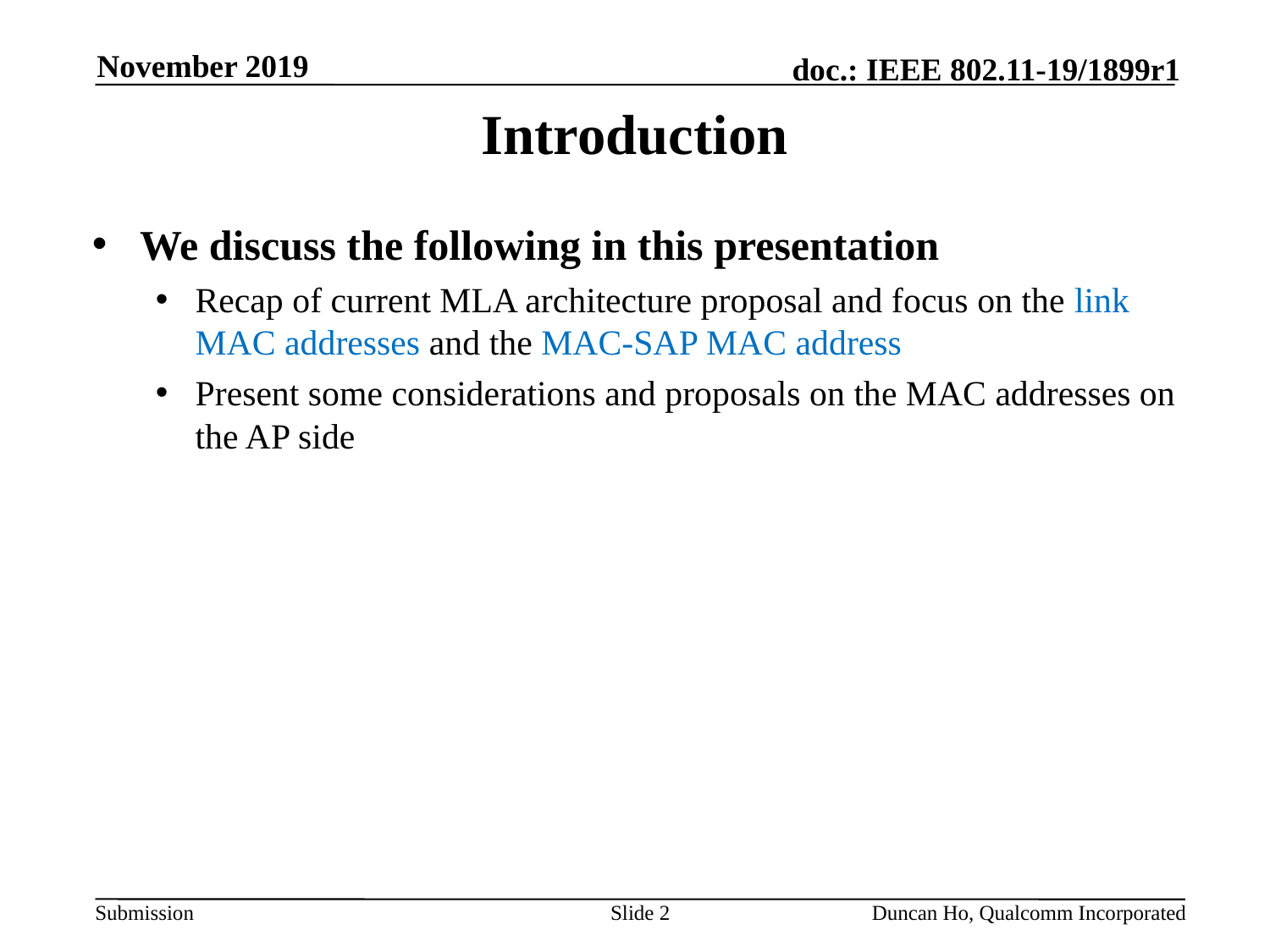

November 2019
# Introduction
We discuss the following in this presentation
Recap of current MLA architecture proposal and focus on the link MAC addresses and the MAC-SAP MAC address
Present some considerations and proposals on the MAC addresses on the AP side

Slide 2
Duncan Ho, Qualcomm Incorporated